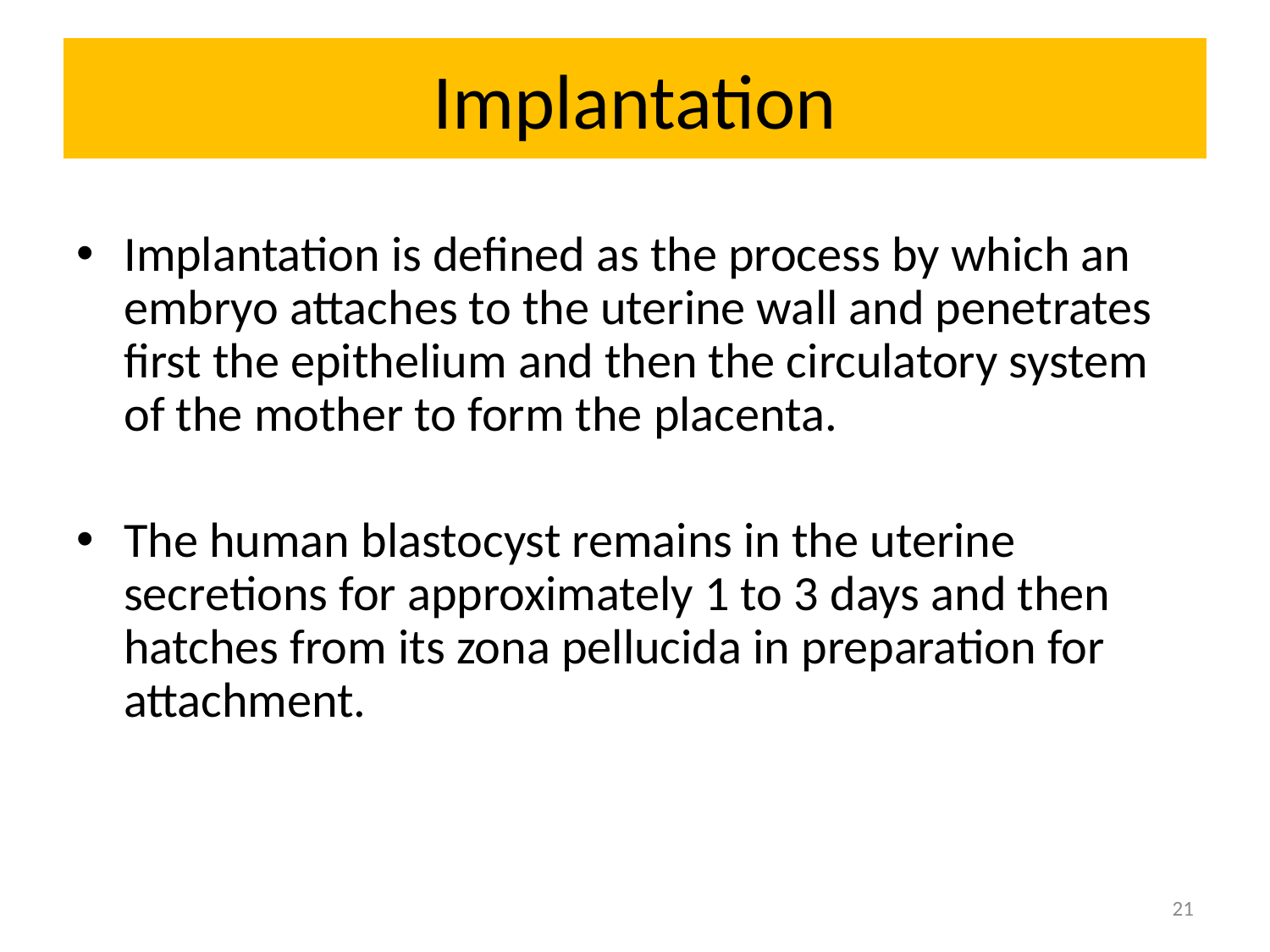

# Implantation
Implantation is defined as the process by which an embryo attaches to the uterine wall and penetrates first the epithelium and then the circulatory system of the mother to form the placenta.

The human blastocyst remains in the uterine secretions for approximately 1 to 3 days and then hatches from its zona pellucida in preparation for attachment.
21